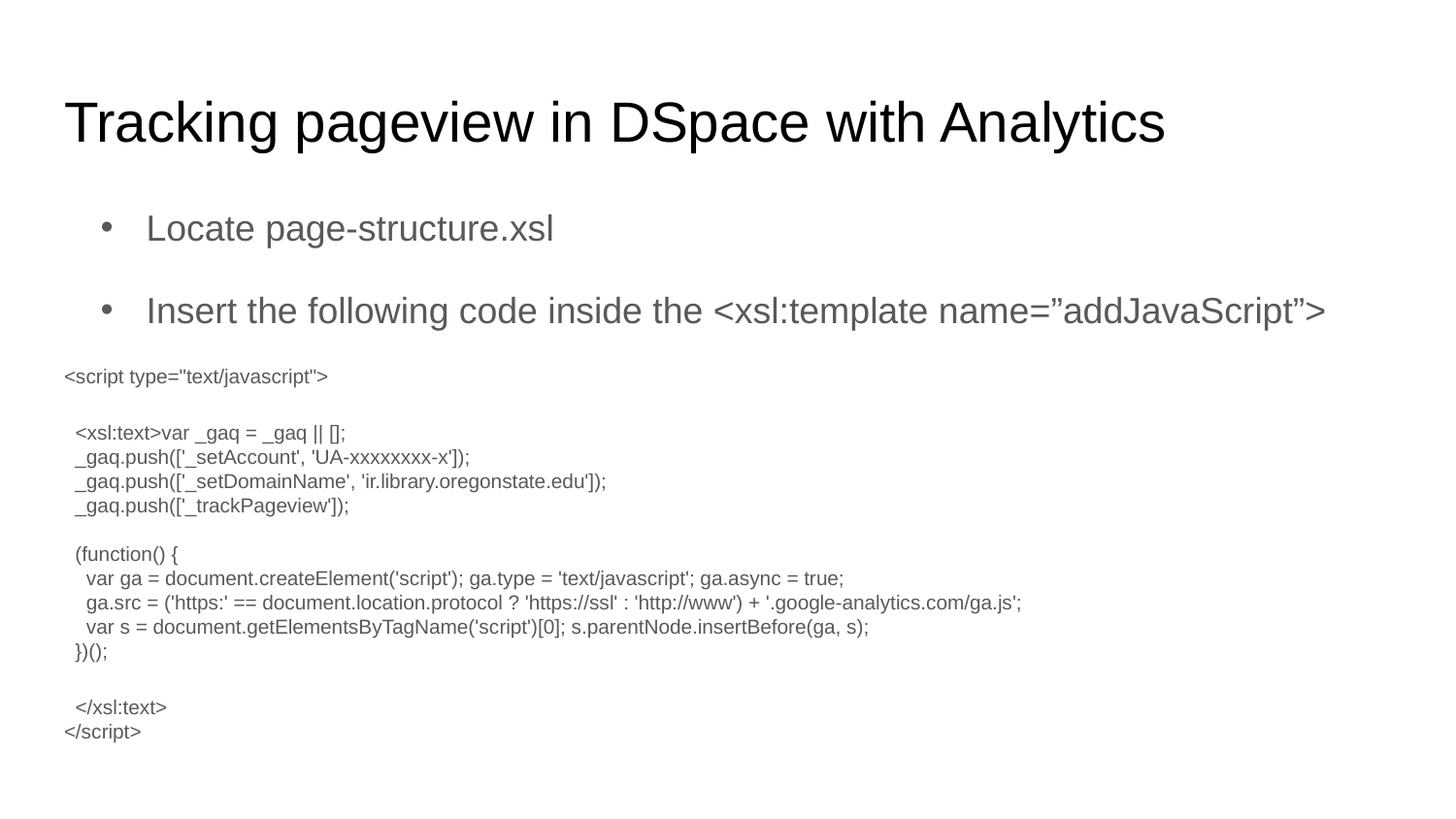

# Tracking pageview in DSpace with Analytics
Locate page-structure.xsl
Insert the following code inside the <xsl:template name=”addJavaScript”>
<script type="text/javascript">
  <xsl:text>var _gaq = _gaq || [];
  _gaq.push(['_setAccount', 'UA-xxxxxxxx-x']);
  _gaq.push(['_setDomainName', 'ir.library.oregonstate.edu']);
  _gaq.push(['_trackPageview']);
  (function() {
    var ga = document.createElement('script'); ga.type = 'text/javascript'; ga.async = true;
    ga.src = ('https:' == document.location.protocol ? 'https://ssl' : 'http://www') + '.google-analytics.com/ga.js';
    var s = document.getElementsByTagName('script')[0]; s.parentNode.insertBefore(ga, s);
  })();
  </xsl:text>
</script>